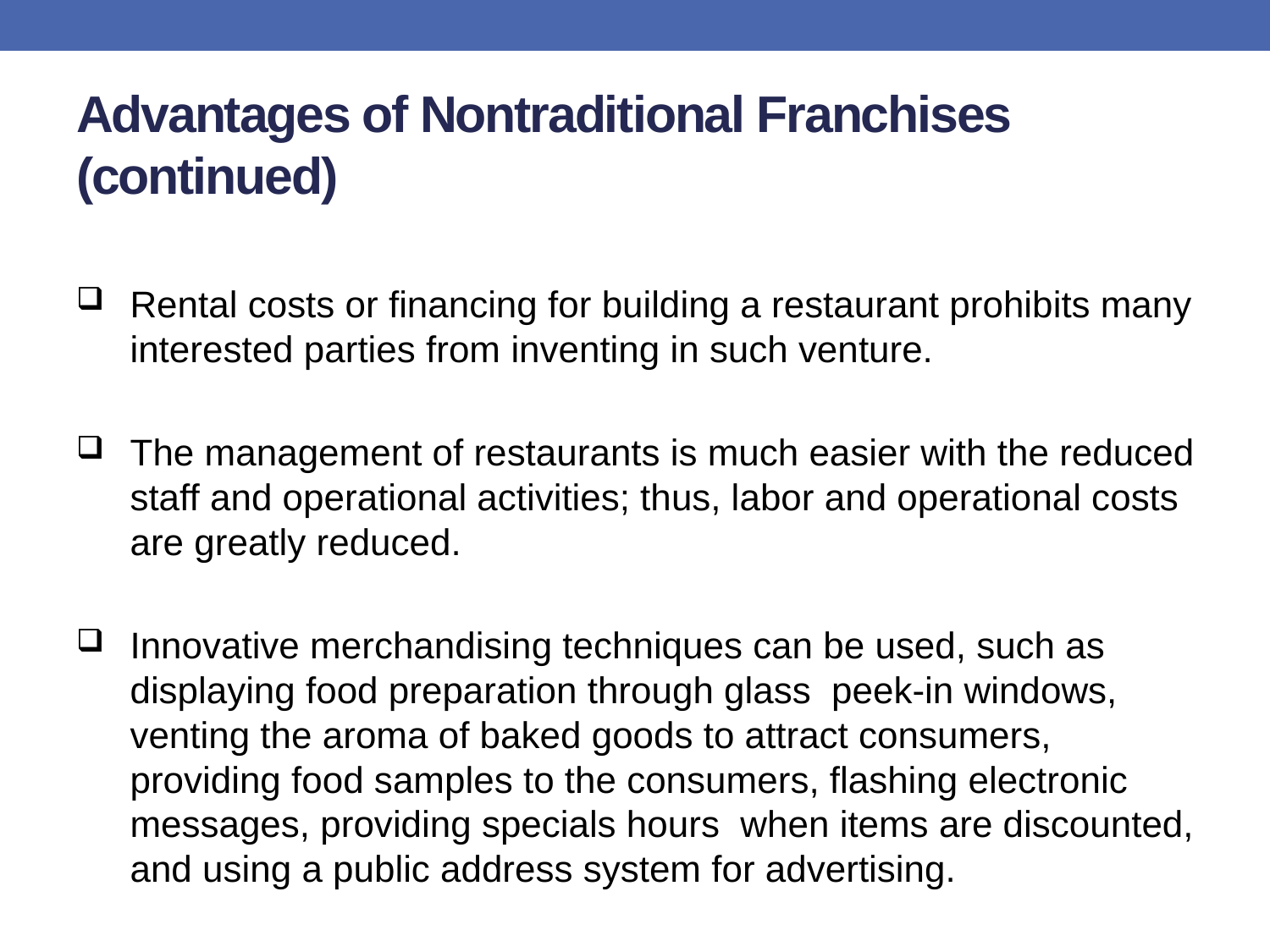

# Advantages of Nontraditional Franchises (continued)

Rental costs or financing for building a restaurant prohibits many interested parties from inventing in such venture.

The management of restaurants is much easier with the reduced staff and operational activities; thus, labor and operational costs are greatly reduced.

Innovative merchandising techniques can be used, such as displaying food preparation through glass  peek-in windows, venting the aroma of baked goods to attract consumers, providing food samples to the consumers, flashing electronic messages, providing specials hours  when items are discounted, and using a public address system for advertising.